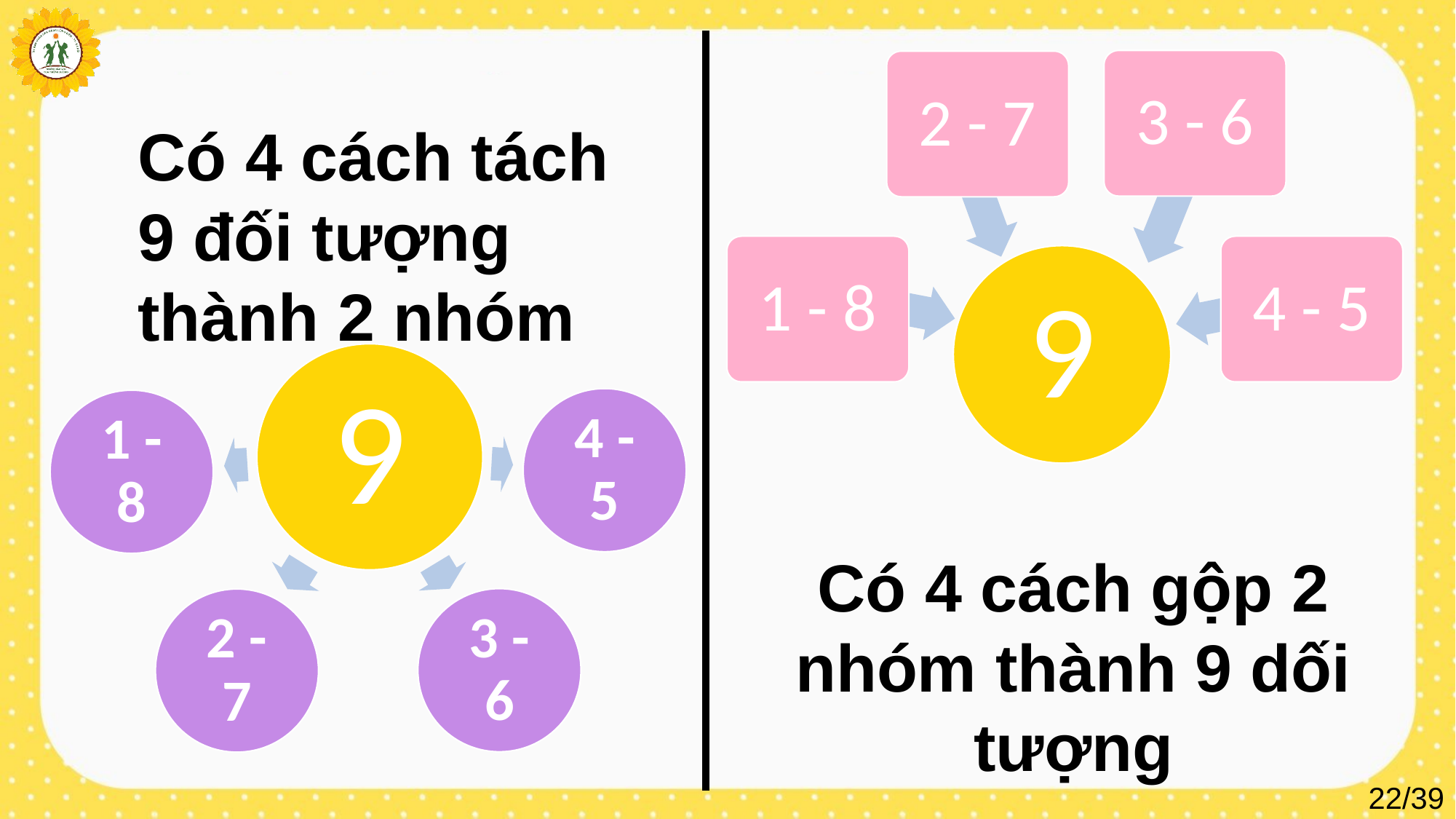

3 - 6

2 - 7

Có 4 cách tách 9 đối tượng thành 2 nhóm
1 - 8

4 - 5

9
9
4 - 5

1 - 8

Có 4 cách gộp 2 nhóm thành 9 dối tượng

2 - 7

3 - 6
22/39